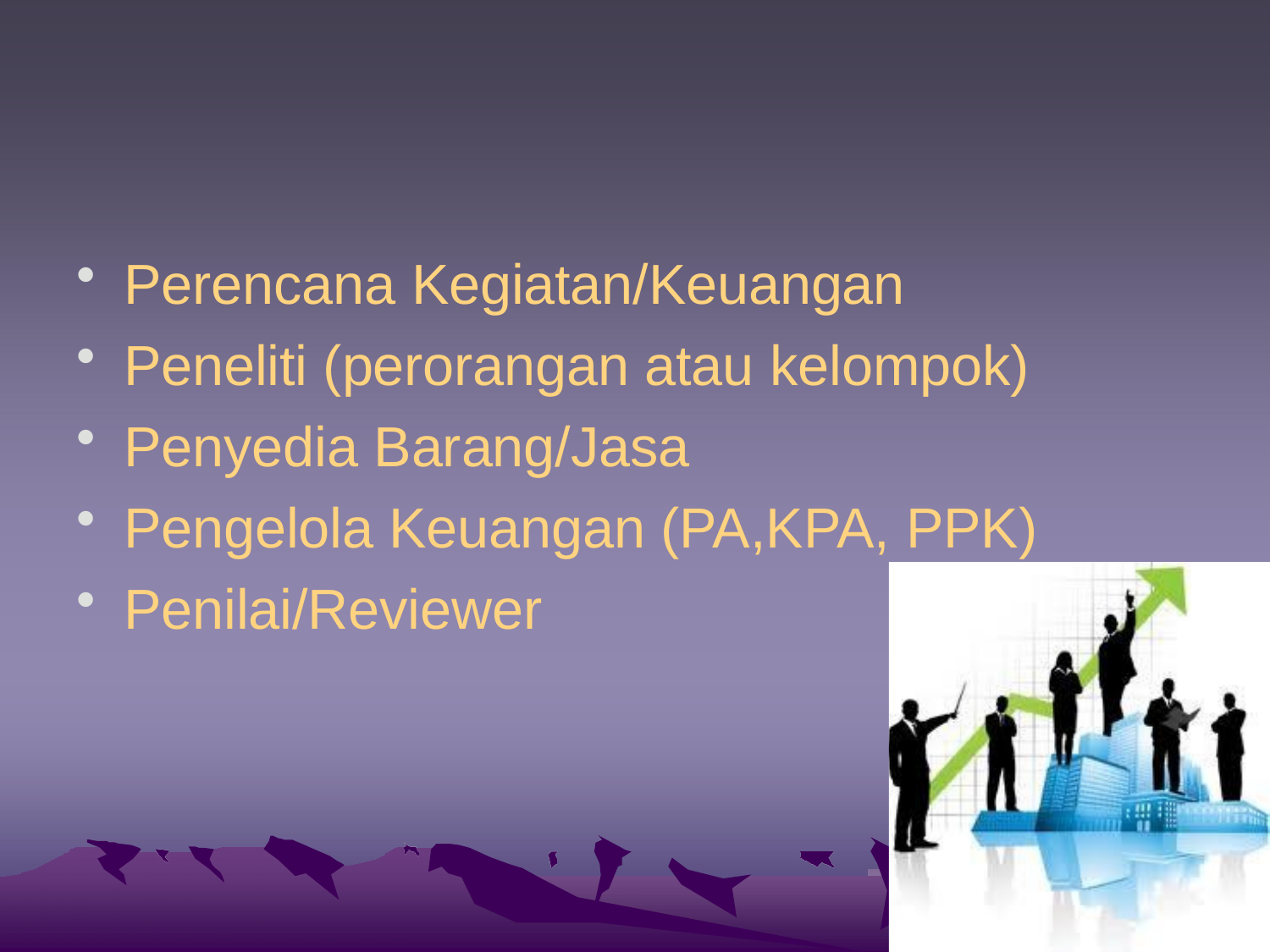

# Siapa yang Diperiksa ?  (Kegiatan Penelitian/Riset)
Perencana Kegiatan/Keuangan
Peneliti (perorangan atau kelompok)
Penyedia Barang/Jasa
Pengelola Keuangan (PA,KPA, PPK)
Penilai/Reviewer

1515